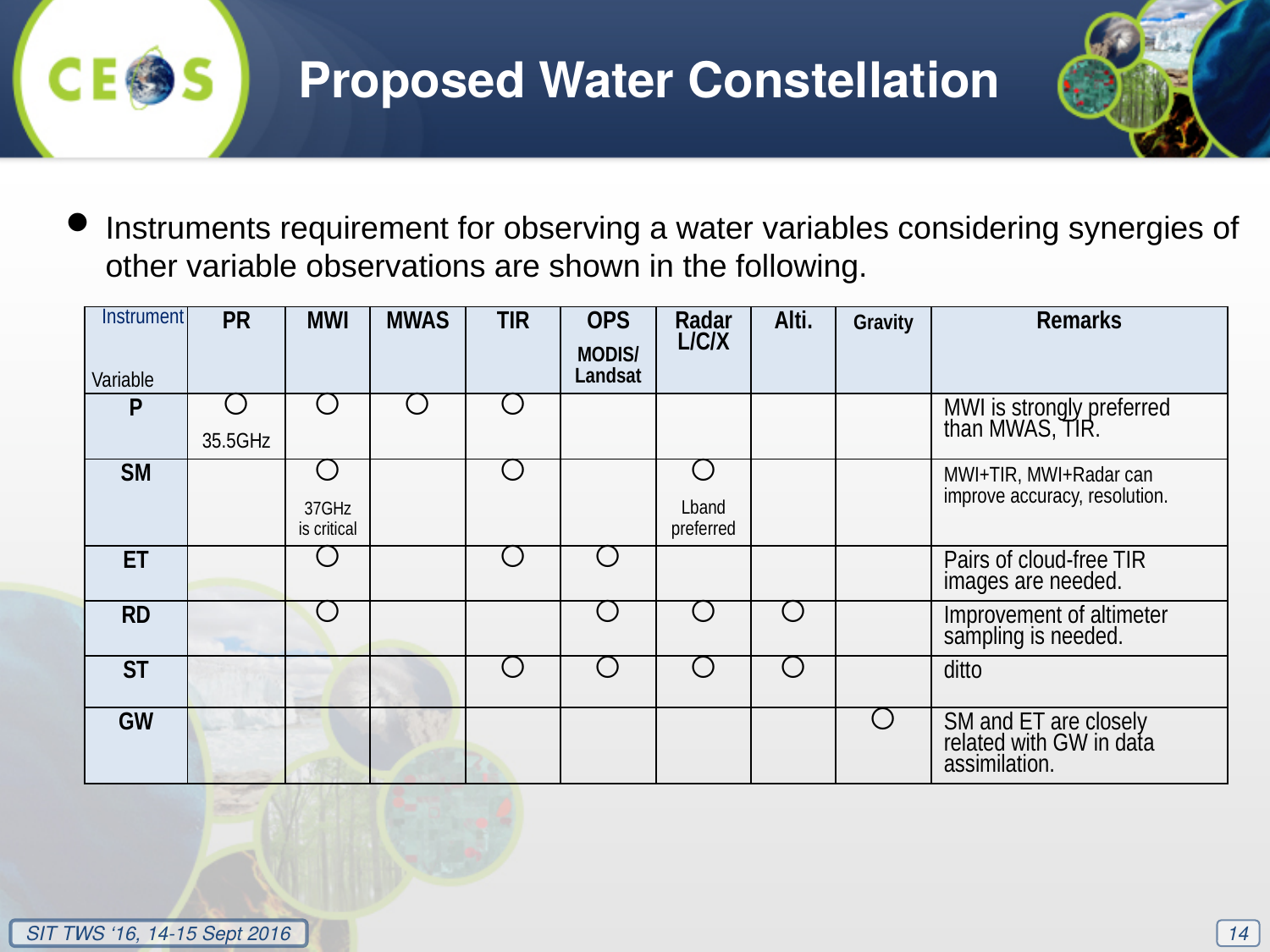

Proposed Water Constellation
Instruments requirement for observing a water variables considering synergies of
other variable observations are shown in the following.
Instrument
|  | PR | MWI | MWAS | TIR | OPS MODIS/Landsat | Radar L/C/X | Alti. | Gravity | Remarks |
| --- | --- | --- | --- | --- | --- | --- | --- | --- | --- |
| P | 〇 35.5GHz | 〇 | 〇 | 〇 |  |  |  |  | MWI is strongly preferred than MWAS, TIR. |
| SM |  | 〇 37GHz is critical |  | 〇 |  | 〇 Lband preferred |  |  | MWI+TIR, MWI+Radar can improve accuracy, resolution. |
| ET |  | 〇 |  | 〇 | 〇 |  |  |  | Pairs of cloud-free TIR images are needed. |
| RD |  | 〇 |  |  | 〇 | 〇 | 〇 |  | Improvement of altimeter sampling is needed. |
| ST |  |  |  | 〇 | 〇 | 〇 | 〇 |  | ditto |
| GW |  |  |  |  |  |  |  | 〇 | SM and ET are closely related with GW in data assimilation. |
Variable
14